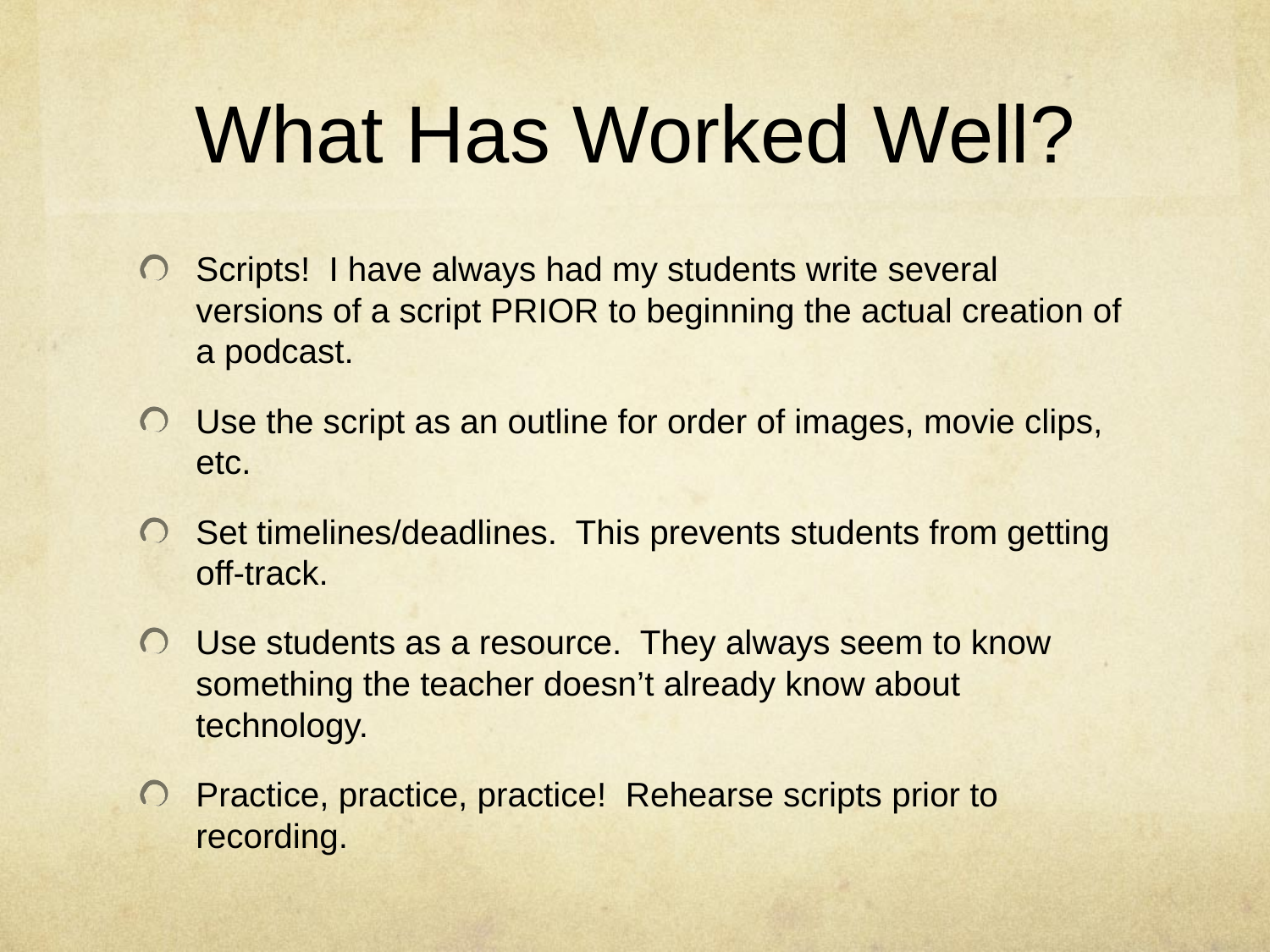

# What Has Worked Well?
Scripts!  I have always had my students write several versions of a script PRIOR to beginning the actual creation of a podcast.
Use the script as an outline for order of images, movie clips, etc.
Set timelines/deadlines.  This prevents students from getting off-track.
Use students as a resource.  They always seem to know something the teacher doesn’t already know about technology.
Practice, practice, practice!  Rehearse scripts prior to recording.